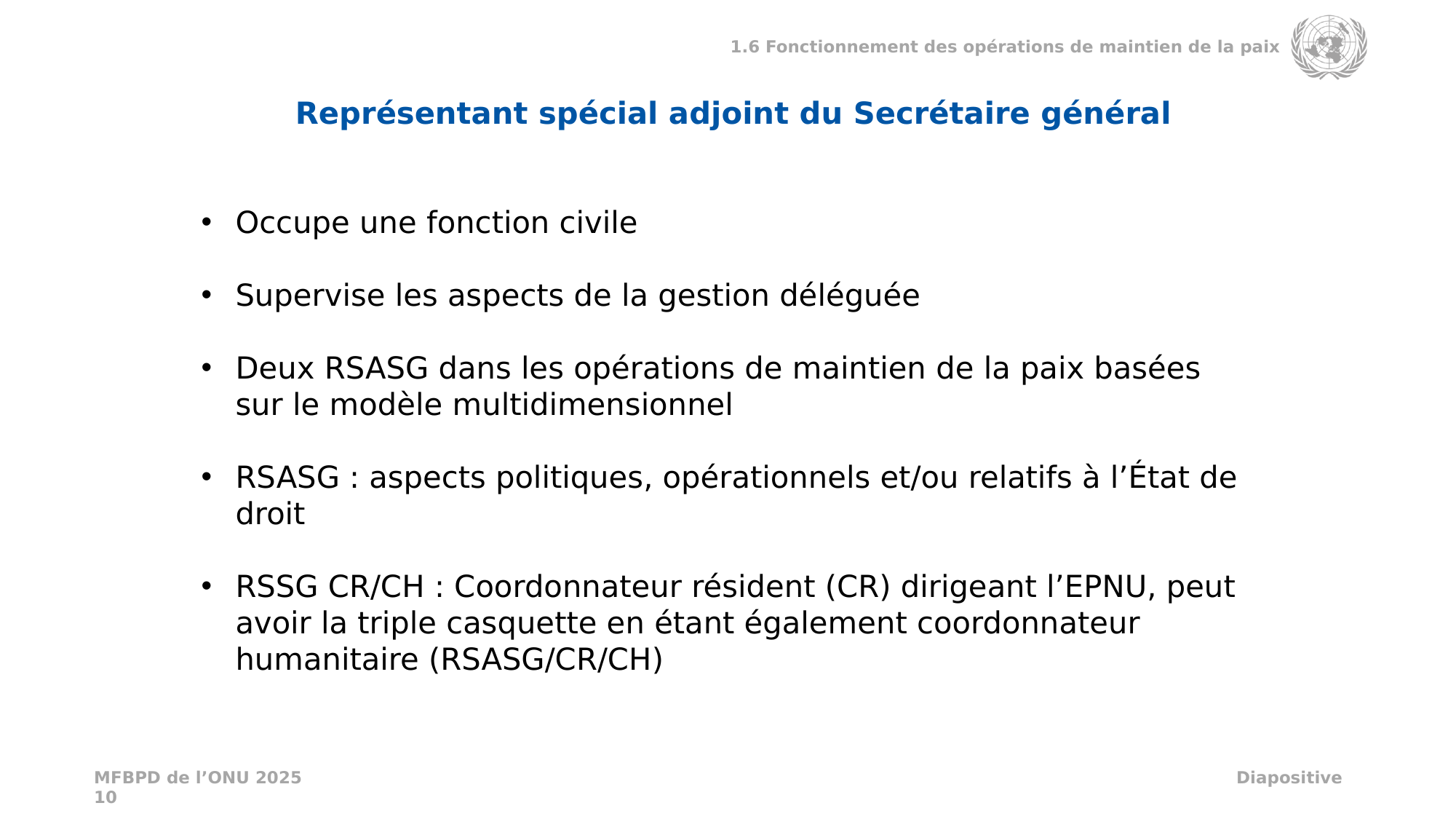

Représentant spécial adjoint du Secrétaire général
Occupe une fonction civile
Supervise les aspects de la gestion déléguée
Deux RSASG dans les opérations de maintien de la paix basées sur le modèle multidimensionnel
RSASG : aspects politiques, opérationnels et/ou relatifs à l’État de droit
RSSG CR/CH : Coordonnateur résident (CR) dirigeant l’EPNU, peut avoir la triple casquette en étant également coordonnateur humanitaire (RSASG/CR/CH)